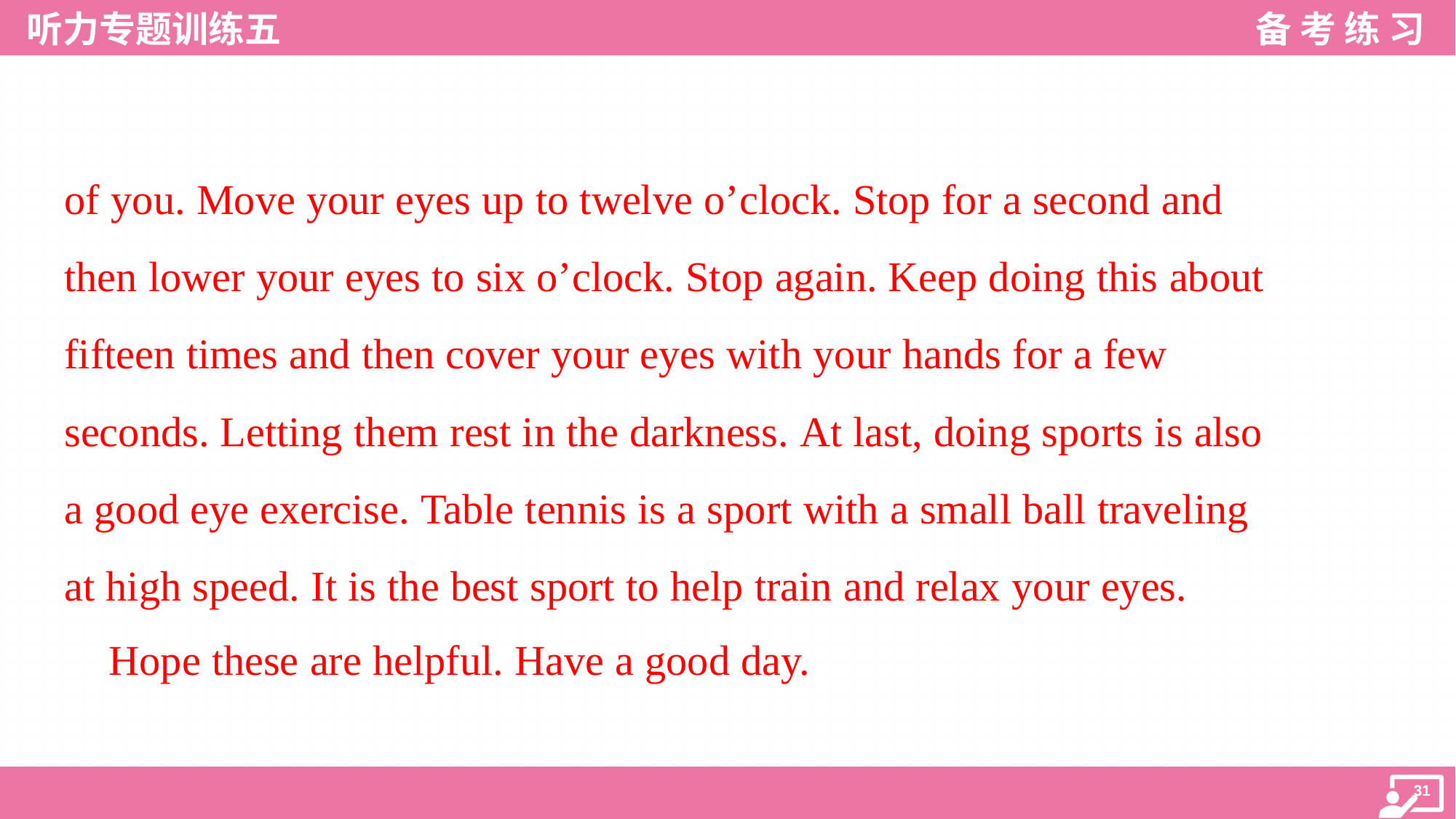

of you. Move your eyes up to twelve o’clock. Stop for a second and
then lower your eyes to six o’clock. Stop again. Keep doing this about
fifteen times and then cover your eyes with your hands for a few
seconds. Letting them rest in the darkness. At last, doing sports is also
a good eye exercise. Table tennis is a sport with a small ball traveling
at high speed. It is the best sport to help train and relax your eyes.
    Hope these are helpful. Have a good day.